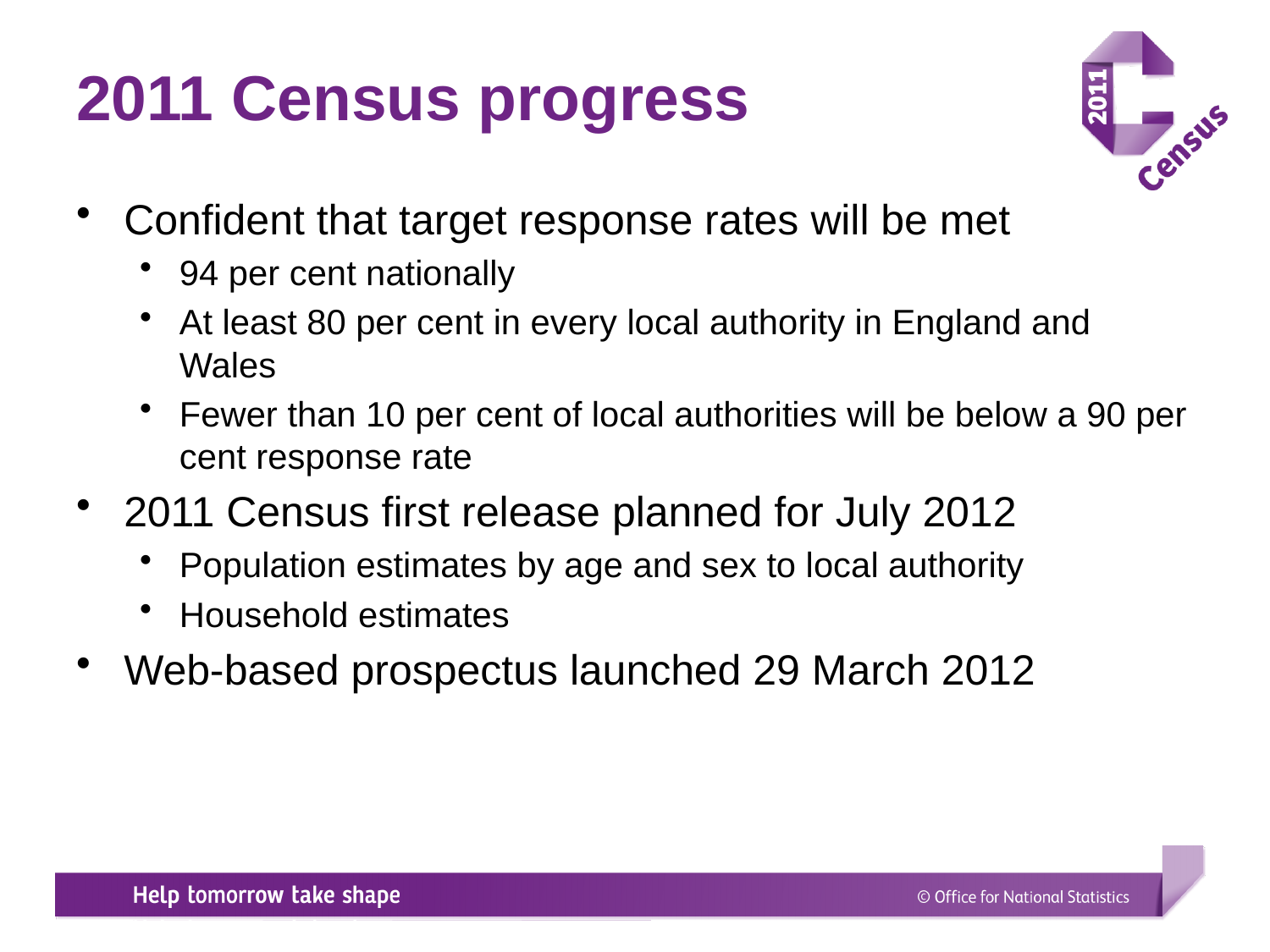

# 2011 Census progress
Confident that target response rates will be met
94 per cent nationally
At least 80 per cent in every local authority in England and Wales
Fewer than 10 per cent of local authorities will be below a 90 per cent response rate
2011 Census first release planned for July 2012
Population estimates by age and sex to local authority
Household estimates
Web-based prospectus launched 29 March 2012